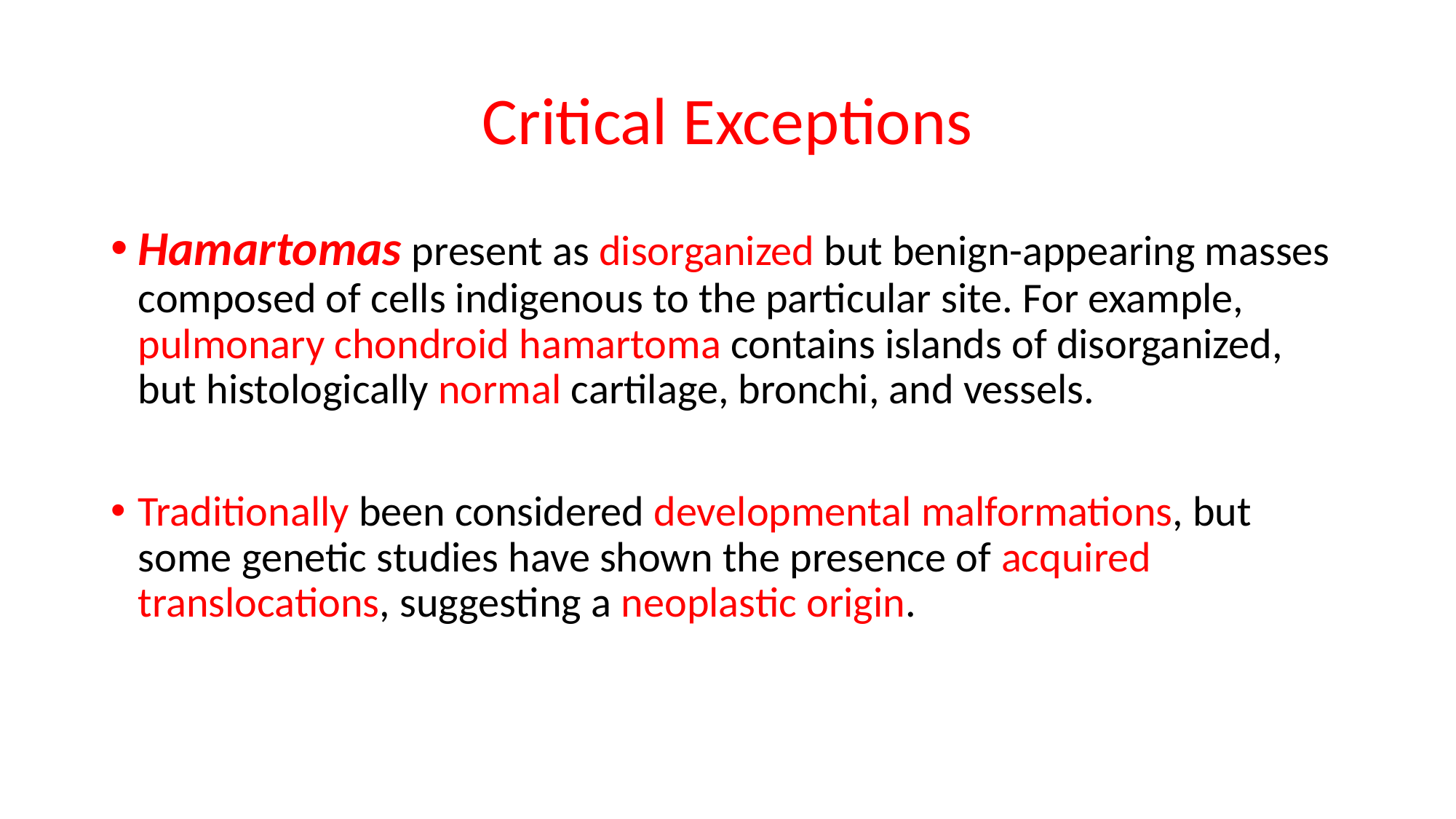

# Critical Exceptions
Hamartomas present as disorganized but benign-appearing masses composed of cells indigenous to the particular site. For example, pulmonary chondroid hamartoma contains islands of disorganized, but histologically normal cartilage, bronchi, and vessels.

Traditionally been considered developmental malformations, but some genetic studies have shown the presence of acquired translocations, suggesting a neoplastic origin.